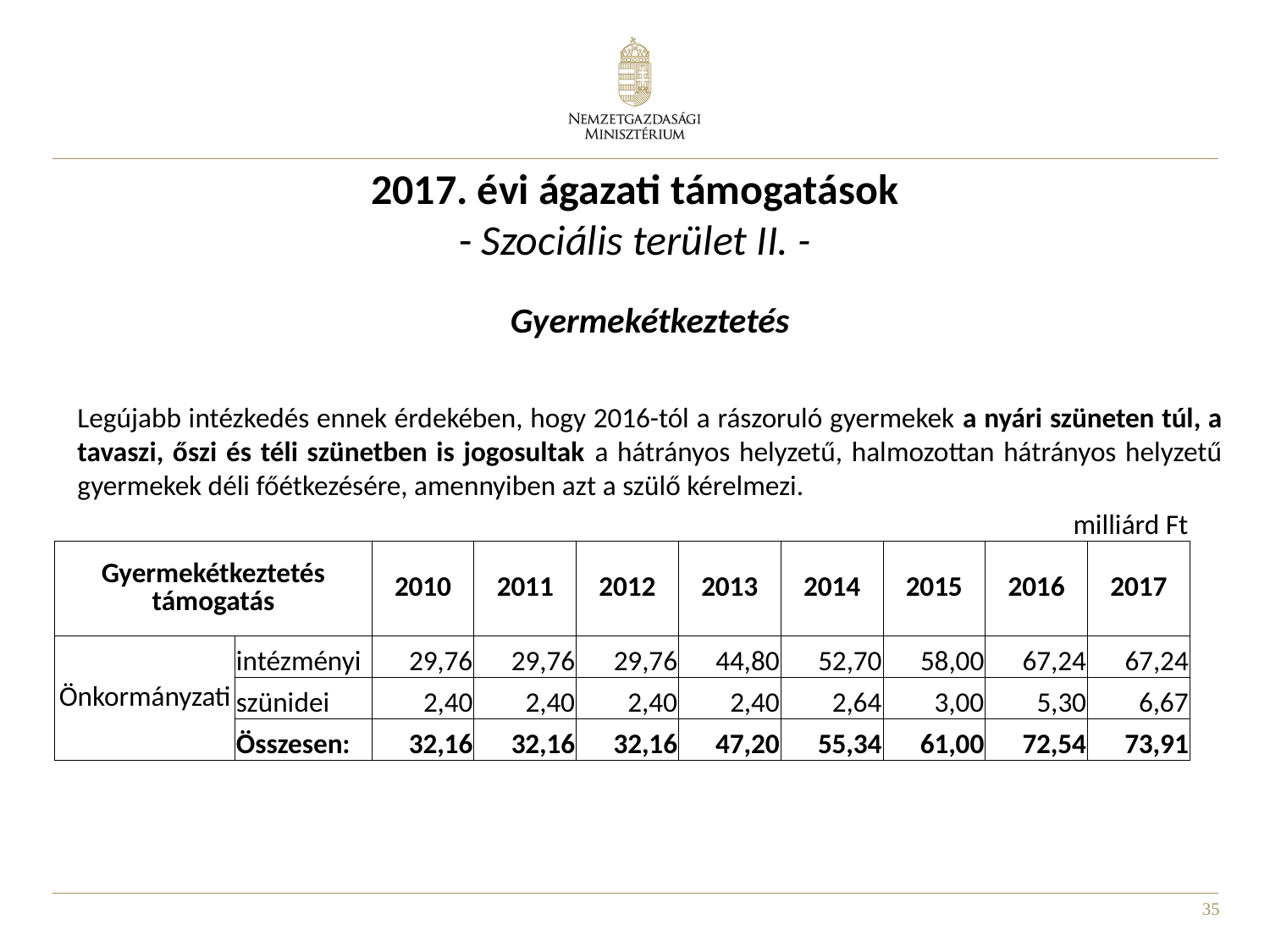

2017. évi ágazati támogatások
- Szociális terület II. -
Gyermekétkeztetés

Legújabb intézkedés ennek érdekében, hogy 2016-tól a rászoruló gyermekek a nyári szüneten túl, a tavaszi, őszi és téli szünetben is jogosultak a hátrányos helyzetű, halmozottan hátrányos helyzetű gyermekek déli főétkezésére, amennyiben azt a szülő kérelmezi.

|  |  |  |  |  |  |  |  |  | milliárd Ft |  |
| --- | --- | --- | --- | --- | --- | --- | --- | --- | --- | --- |
| Gyermekétkeztetés támogatás |  |  | 2010 | 2011 | 2012 | 2013 | 2014 | 2015 | 2016 | 2017 |
| Önkormányzati | intézményi |  | 29,76 | 29,76 | 29,76 | 44,80 | 52,70 | 58,00 | 67,24 | 67,24 |
|  | szünidei |  | 2,40 | 2,40 | 2,40 | 2,40 | 2,64 | 3,00 | 5,30 | 6,67 |
|  | Összesen: |  | 32,16 | 32,16 | 32,16 | 47,20 | 55,34 | 61,00 | 72,54 | 73,91 |